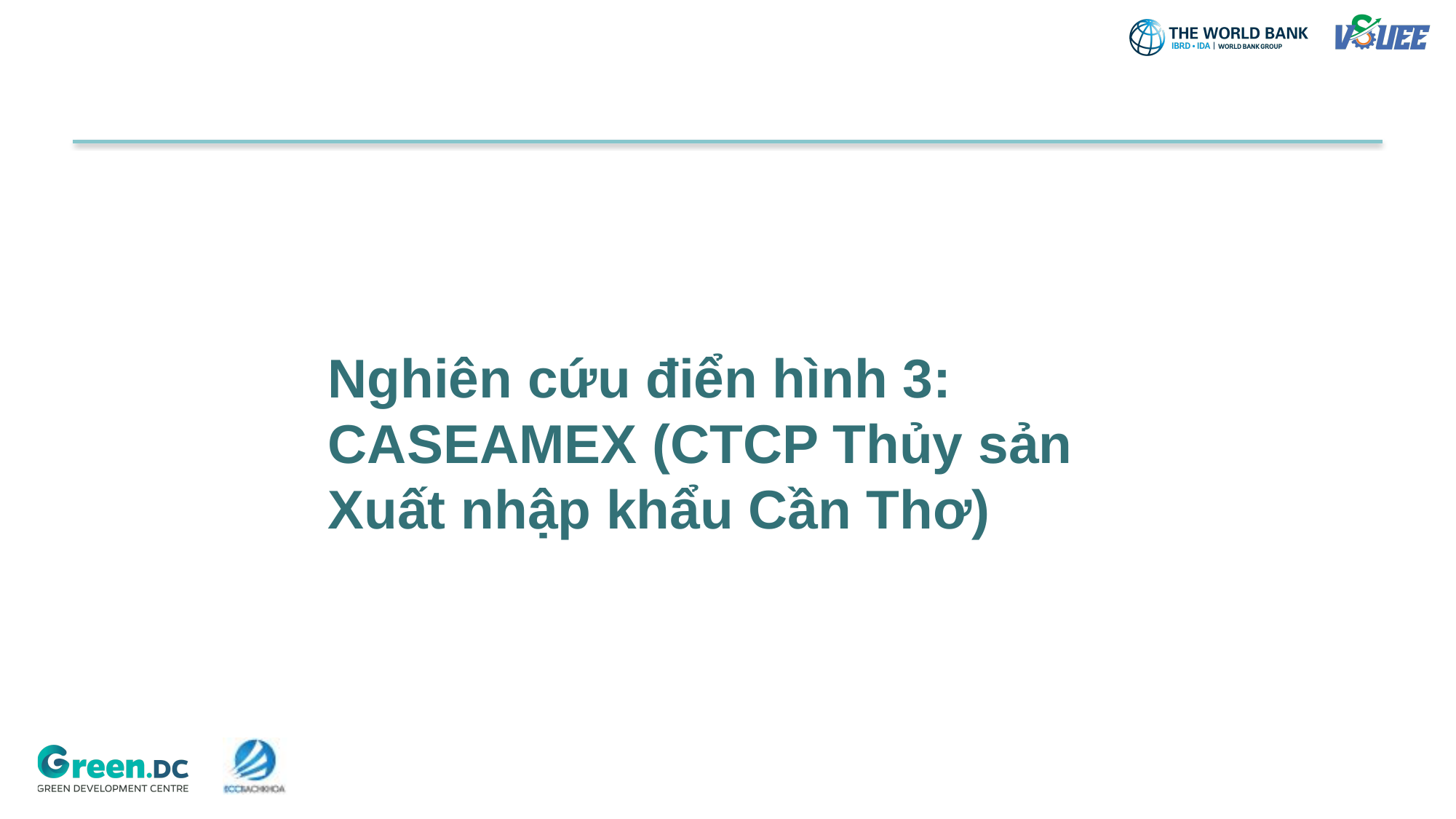

Nghiên cứu điển hình 3: CASEAMEX (CTCP Thủy sản Xuất nhập khẩu Cần Thơ)